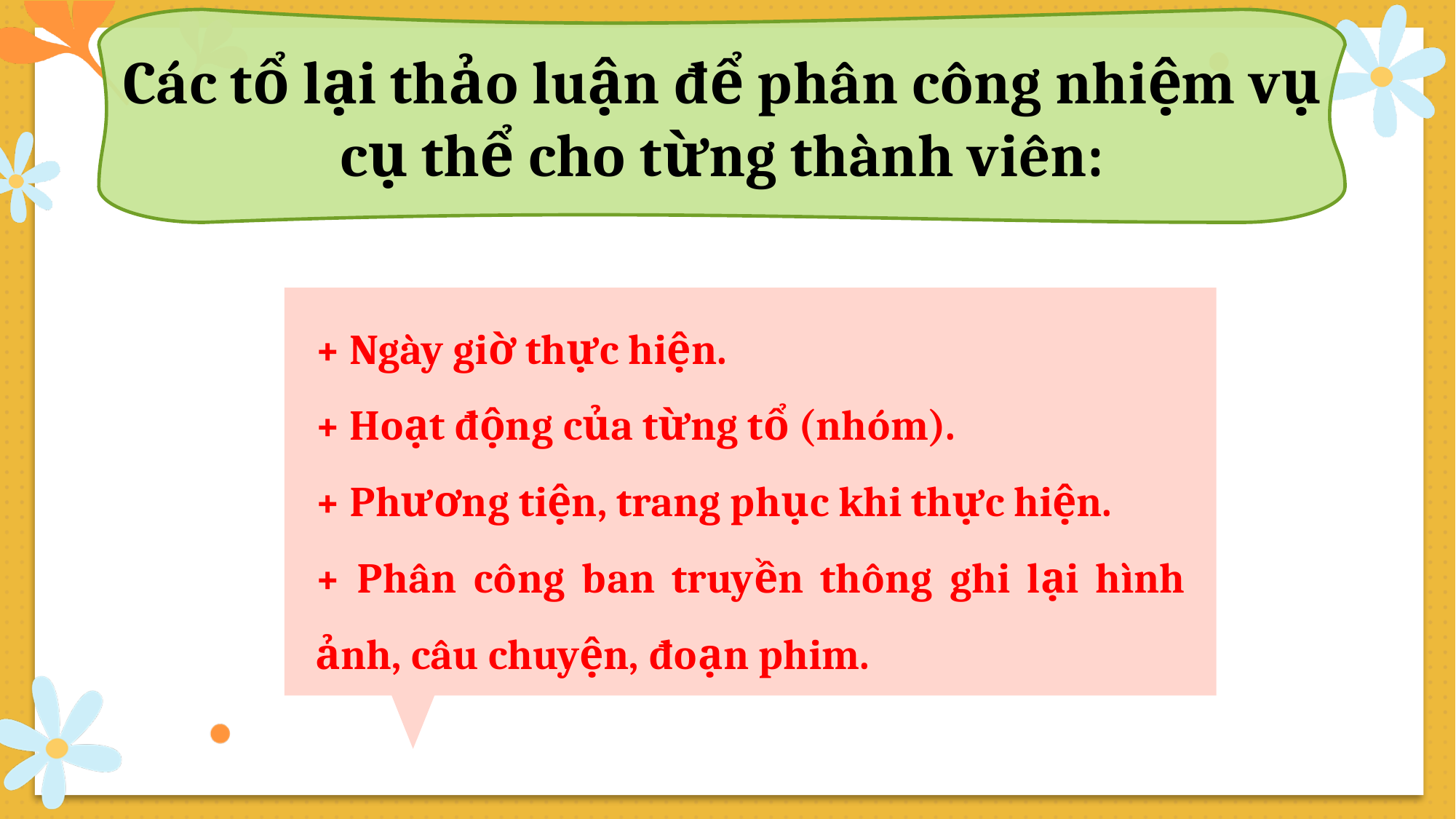

Các tổ lại thảo luận để phân công nhiệm vụ cụ thể cho từng thành viên:

+ Ngày giờ thực hiện.
+ Hoạt động của từng tổ (nhóm).
+ Phương tiện, trang phục khi thực hiện.
+ Phân công ban truyền thông ghi lại hình ảnh, câu chuyện, đoạn phim.